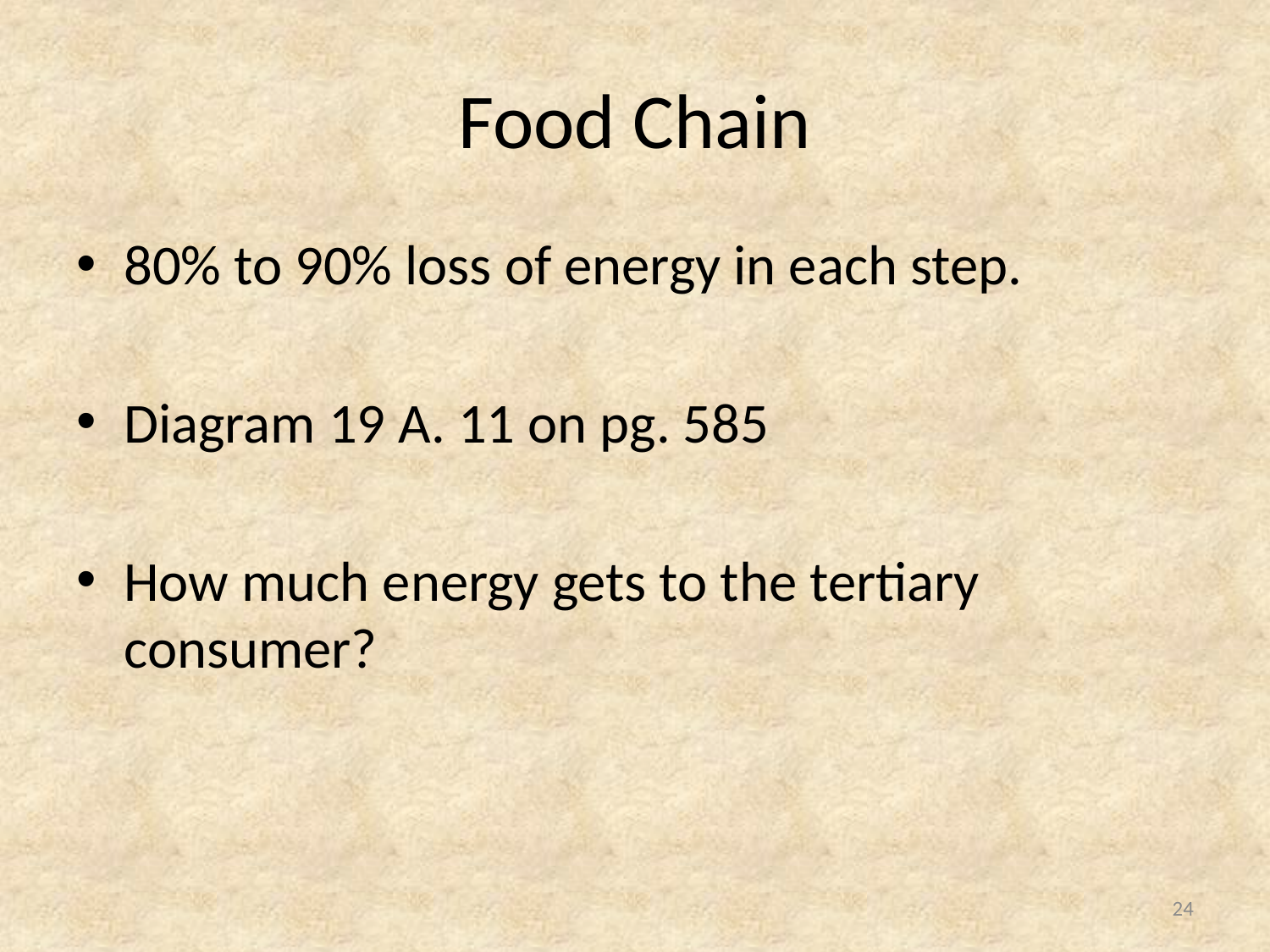

# Food Chain
80% to 90% loss of energy in each step.

Diagram 19 A. 11 on pg. 585

How much energy gets to the tertiary consumer?
24